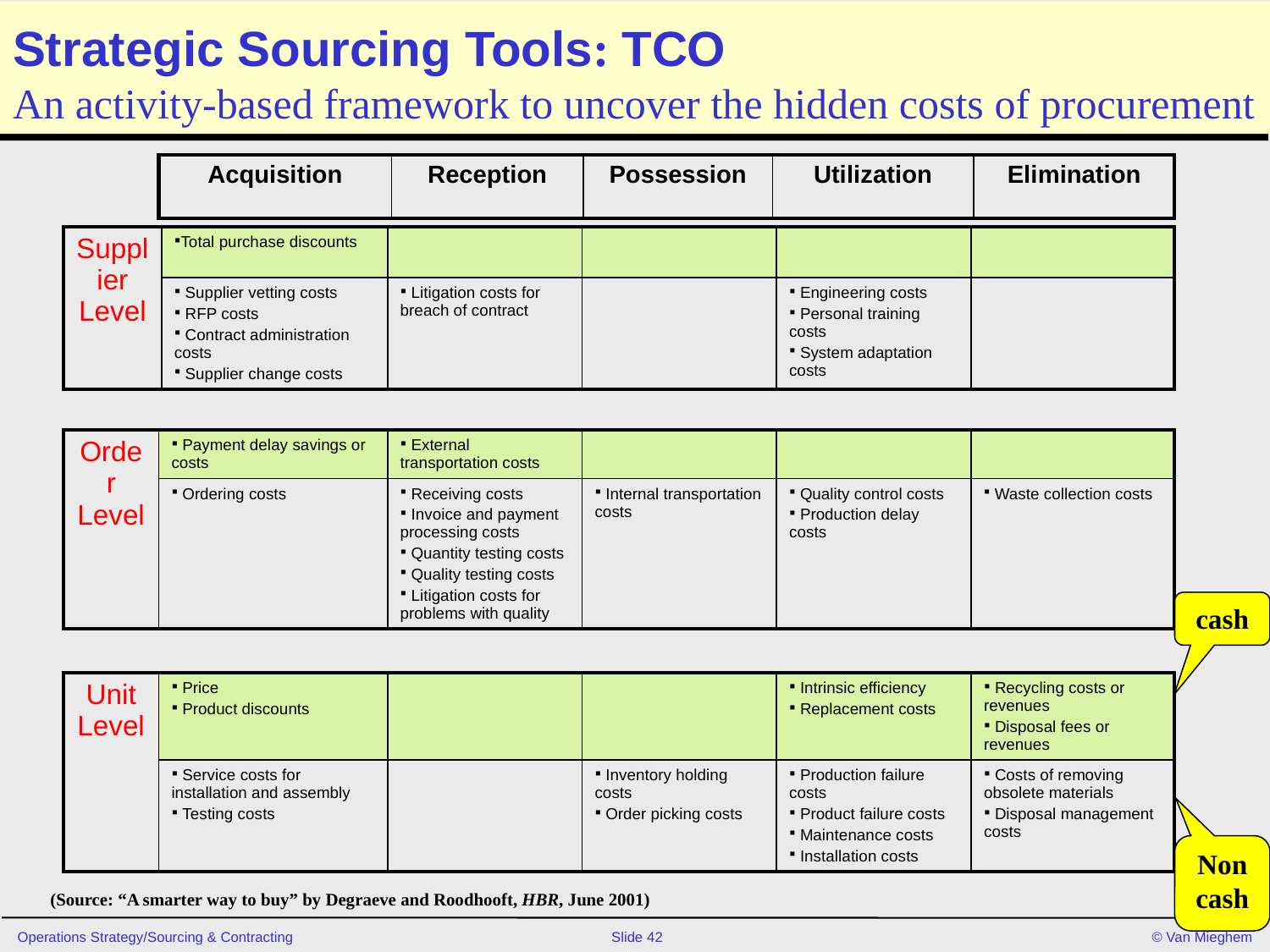

# Strategic Sourcing Tools: TCO An activity-based framework to uncover the hidden costs of procurement
| Acquisition | Reception | Possession | Utilization | Elimination |
| --- | --- | --- | --- | --- |
| Supplier Level | Total purchase discounts |  |  |  |  |
| --- | --- | --- | --- | --- | --- |
|  | Supplier vetting costs RFP costs Contract administration costs Supplier change costs | Litigation costs for breach of contract |  | Engineering costs Personal training costs System adaptation costs |  |
| Order Level | Payment delay savings or costs | External transportation costs |  |  |  |
| --- | --- | --- | --- | --- | --- |
|  | Ordering costs | Receiving costs Invoice and payment processing costs Quantity testing costs Quality testing costs Litigation costs for problems with quality | Internal transportation costs | Quality control costs Production delay costs | Waste collection costs |
cash
| Unit Level | Price Product discounts |  |  | Intrinsic efficiency Replacement costs | Recycling costs or revenues Disposal fees or revenues |
| --- | --- | --- | --- | --- | --- |
|  | Service costs for installation and assembly Testing costs |  | Inventory holding costs Order picking costs | Production failure costs Product failure costs Maintenance costs Installation costs | Costs of removing obsolete materials Disposal management costs |
Non
cash
(Source: “A smarter way to buy” by Degraeve and Roodhooft, HBR, June 2001)